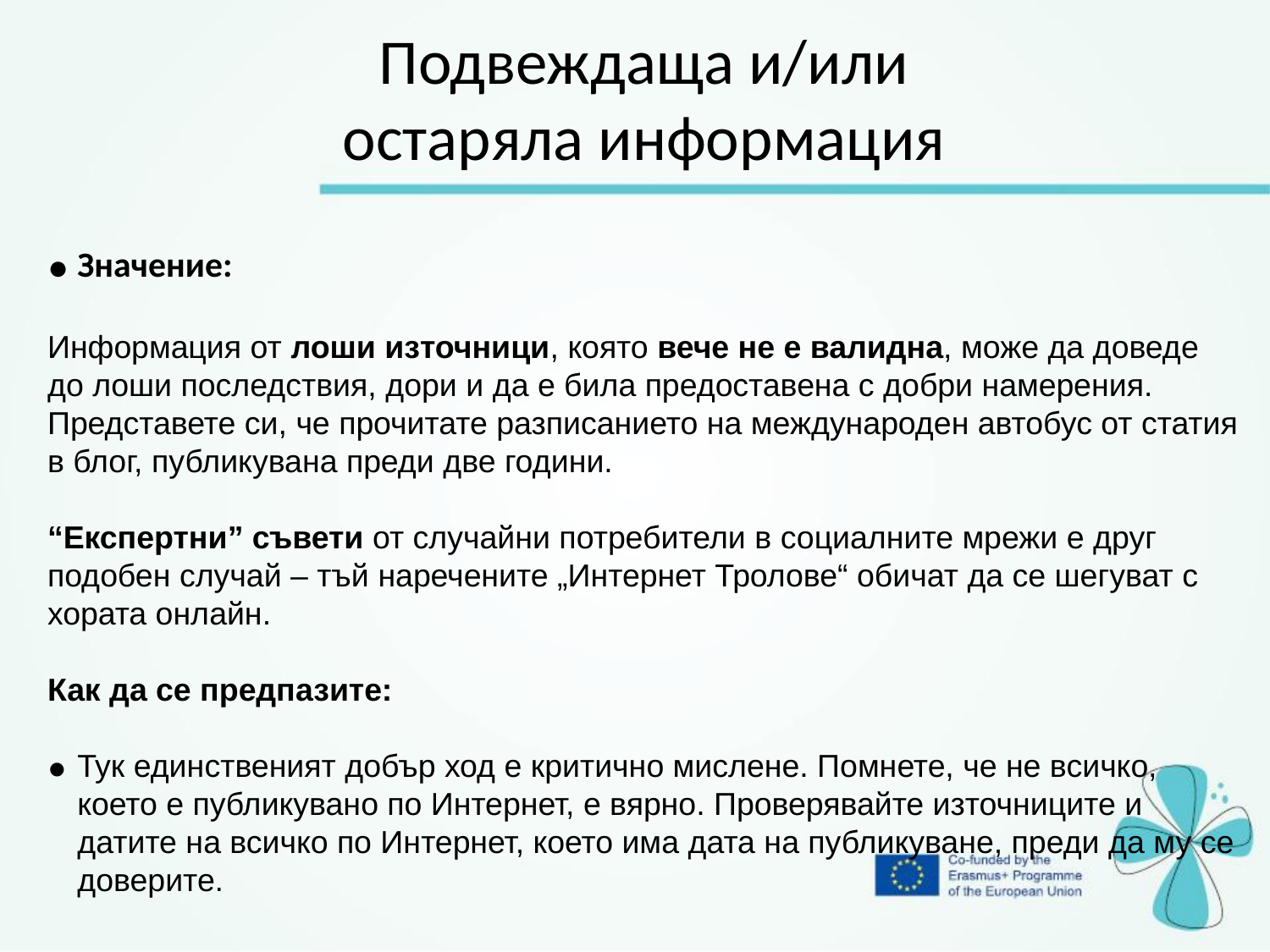

Подвеждаща и/или
остаряла информация
Значение:

Информация от лоши източници, която вече не е валидна, може да доведе до лоши последствия, дори и да е била предоставена с добри намерения. Представете си, че прочитате разписанието на международен автобус от статия в блог, публикувана преди две години.

“Експертни” съвети от случайни потребители в социалните мрежи е друг подобен случай – тъй наречените „Интернет Тролове“ обичат да се шегуват с хората онлайн.

Как да се предпазите:

Тук единственият добър ход е критично мислене. Помнете, че не всичко, което е публикувано по Интернет, е вярно. Проверявайте източниците и датите на всичко по Интернет, което има дата на публикуване, преди да му се доверите.